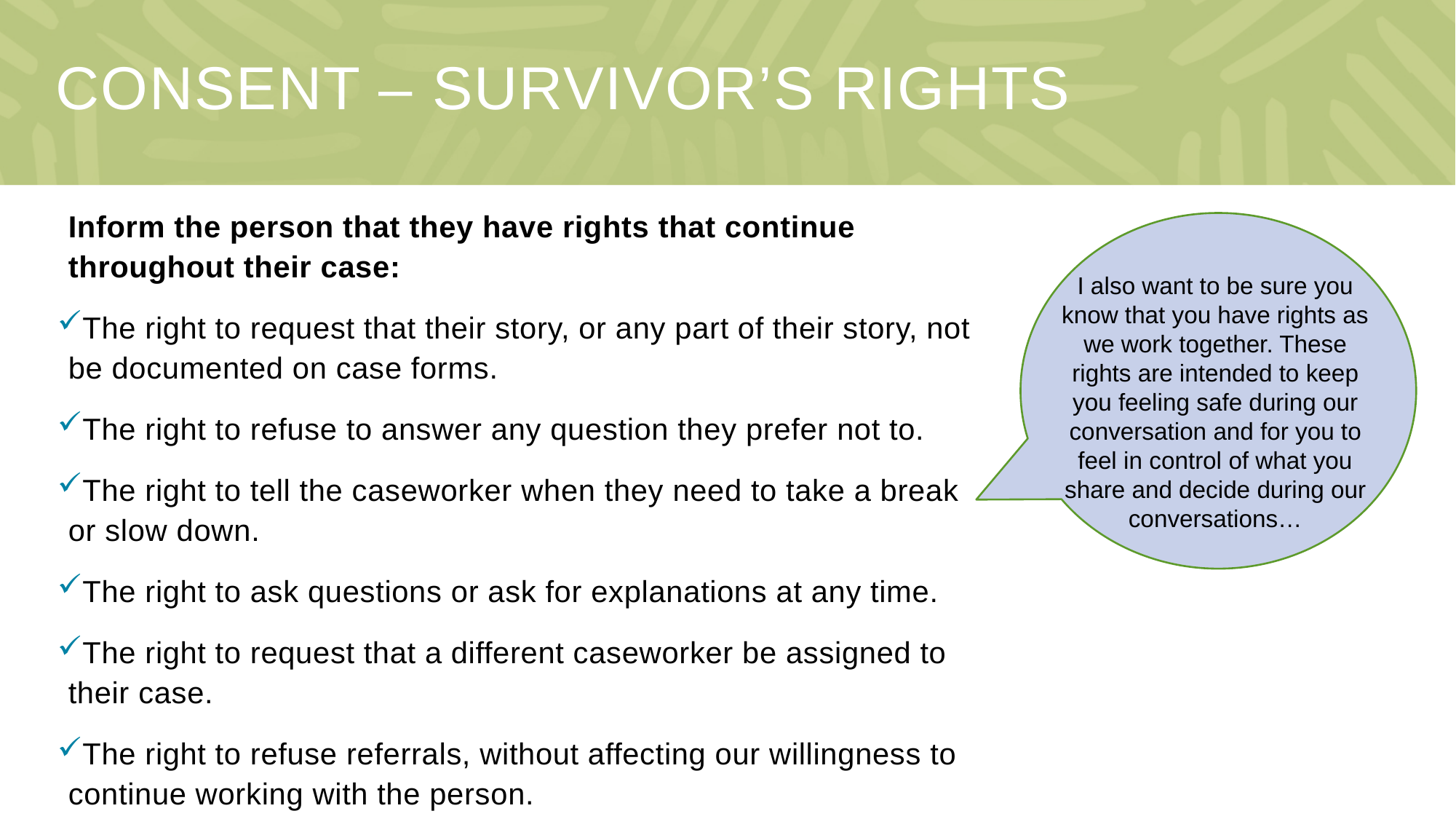

# Consent – Survivor’s rights
Inform the person that they have rights that continue throughout their case:
The right to request that their story, or any part of their story, not be documented on case forms.
The right to refuse to answer any question they prefer not to.
The right to tell the caseworker when they need to take a break or slow down.
The right to ask questions or ask for explanations at any time.
The right to request that a different caseworker be assigned to their case.
The right to refuse referrals, without affecting our willingness to continue working with the person.

I also want to be sure you know that you have rights as we work together. These rights are intended to keep you feeling safe during our conversation and for you to feel in control of what you share and decide during our conversations…